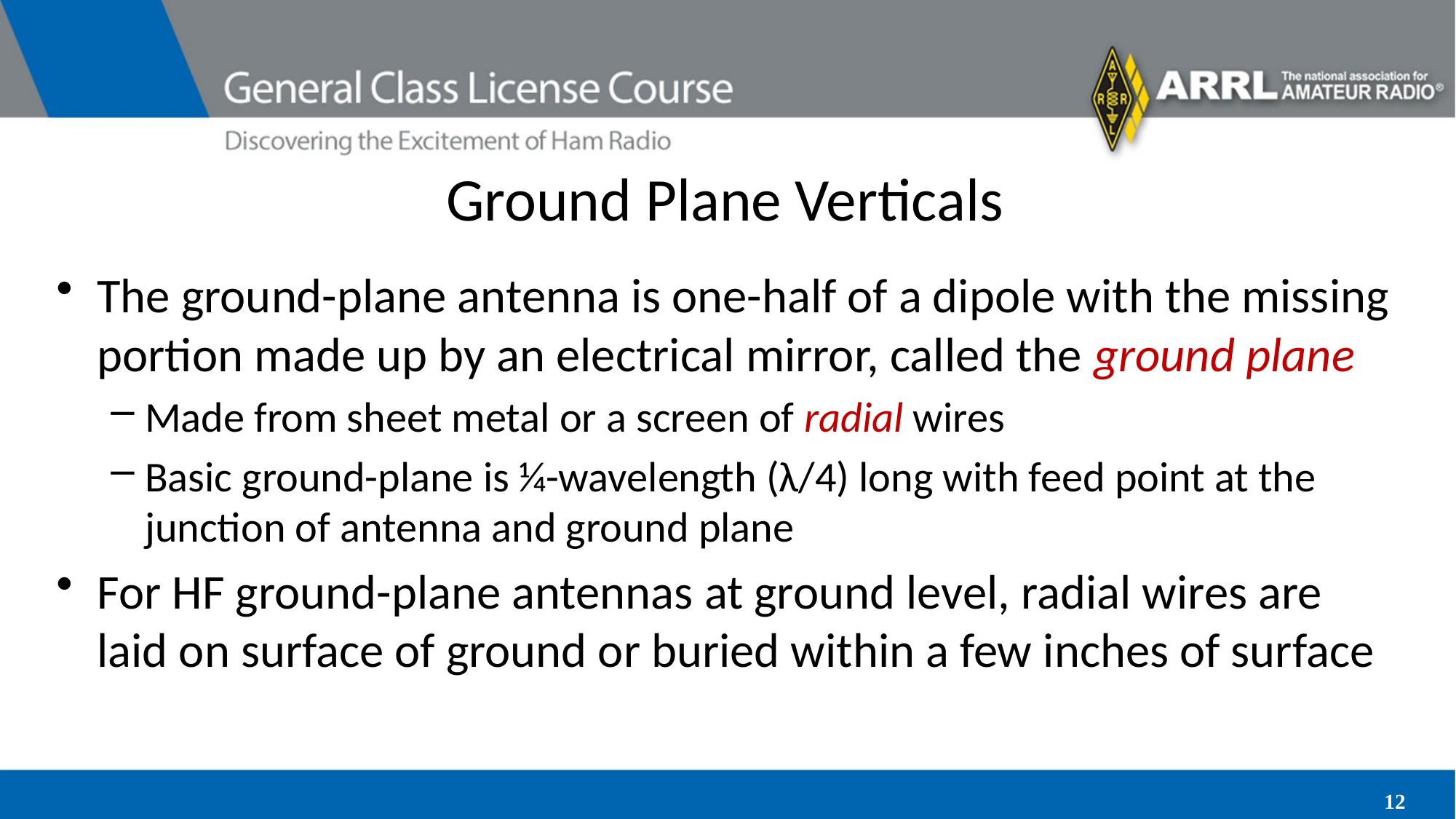

# Ground Plane Verticals
The ground-plane antenna is one-half of a dipole with the missing portion made up by an electrical mirror, called the ground plane
Made from sheet metal or a screen of radial wires
Basic ground-plane is 1⁄4-wavelength (λ/4) long with feed point at the junction of antenna and ground plane
For HF ground-plane antennas at ground level, radial wires are laid on surface of ground or buried within a few inches of surface